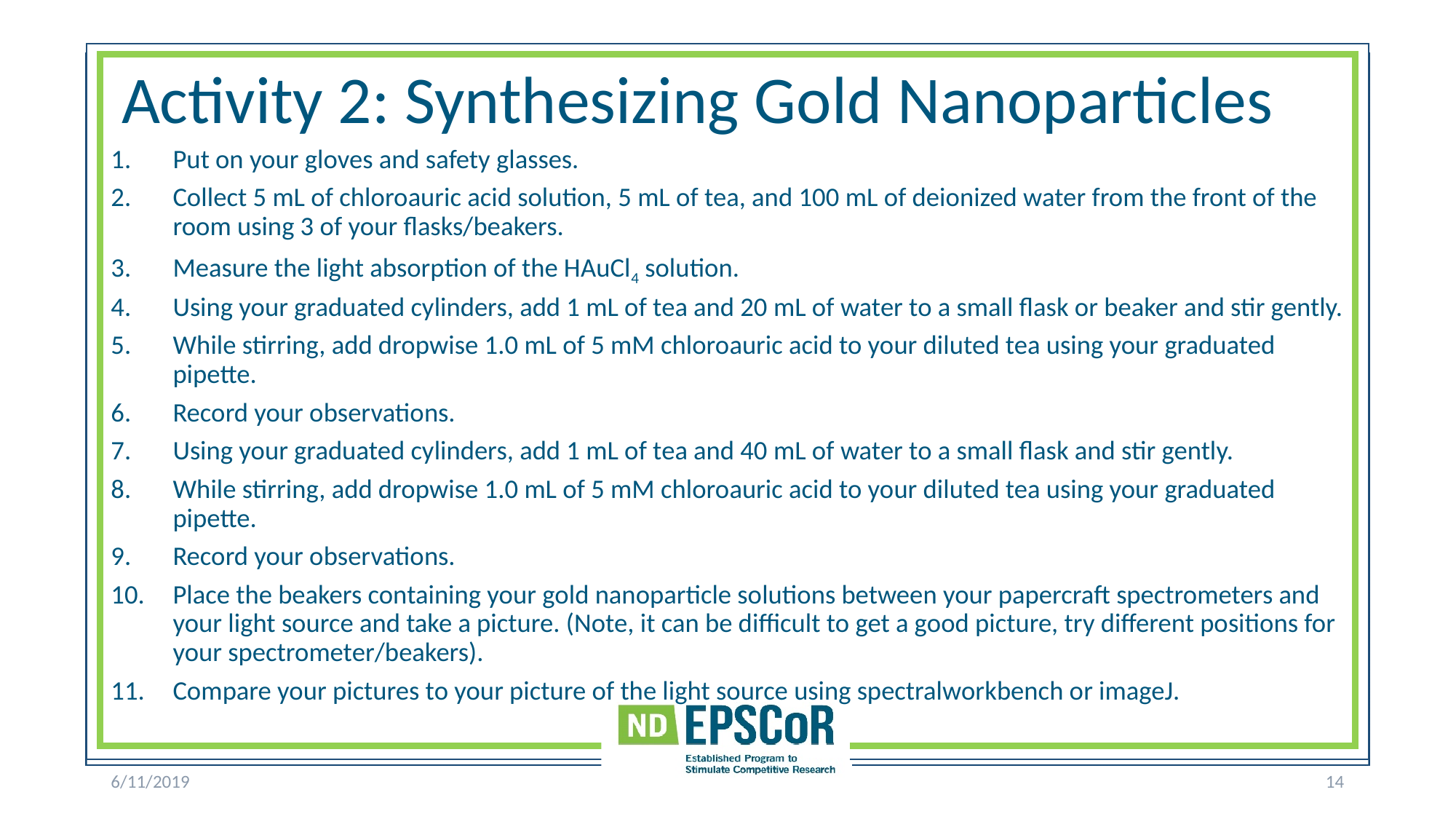

# Activity 2: Synthesizing Gold Nanoparticles
Put on your gloves and safety glasses.
Collect 5 mL of chloroauric acid solution, 5 mL of tea, and 100 mL of deionized water from the front of the room using 3 of your flasks/beakers.
Measure the light absorption of the HAuCl4 solution.
Using your graduated cylinders, add 1 mL of tea and 20 mL of water to a small flask or beaker and stir gently.
While stirring, add dropwise 1.0 mL of 5 mM chloroauric acid to your diluted tea using your graduated pipette.
Record your observations.
Using your graduated cylinders, add 1 mL of tea and 40 mL of water to a small flask and stir gently.
While stirring, add dropwise 1.0 mL of 5 mM chloroauric acid to your diluted tea using your graduated pipette.
Record your observations.
Place the beakers containing your gold nanoparticle solutions between your papercraft spectrometers and your light source and take a picture. (Note, it can be difficult to get a good picture, try different positions for your spectrometer/beakers).
Compare your pictures to your picture of the light source using spectralworkbench or imageJ.

6/11/2019
14